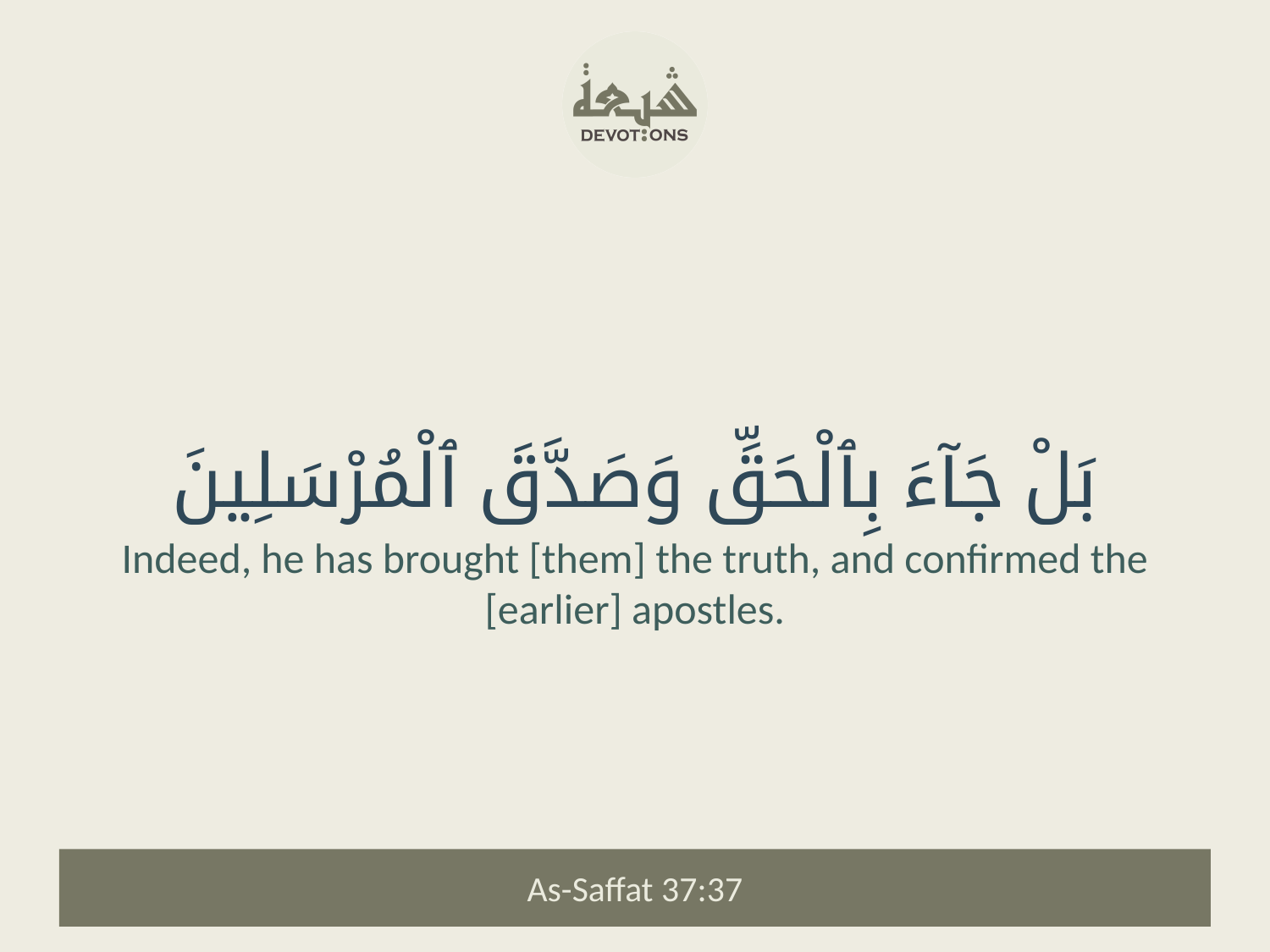

بَلْ جَآءَ بِٱلْحَقِّ وَصَدَّقَ ٱلْمُرْسَلِينَ
Indeed, he has brought [them] the truth, and confirmed the [earlier] apostles.
As-Saffat 37:37